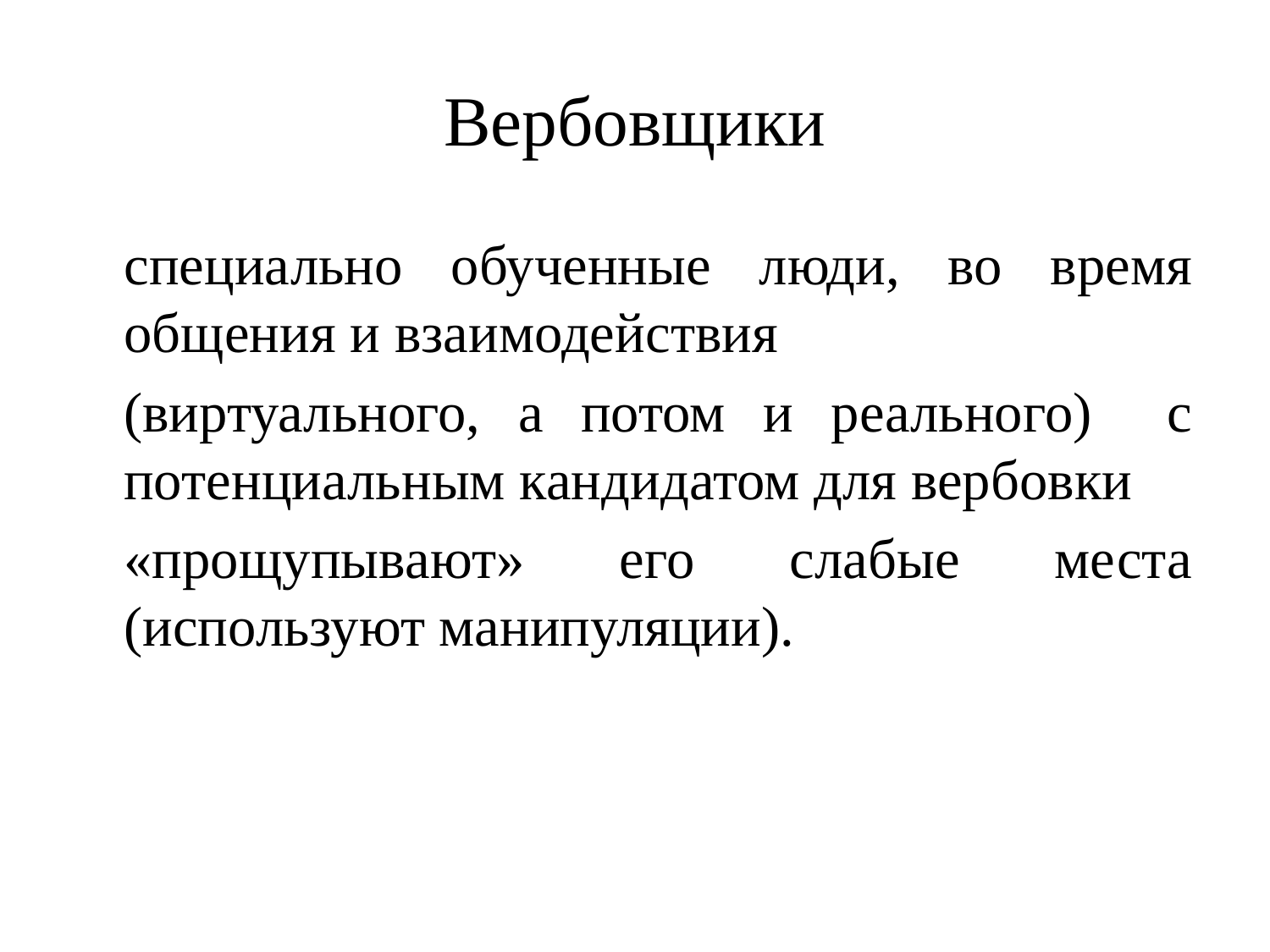

# Вербовщики
специально обученные люди, во время общения и взаимодействия
(виртуального, а потом и реального)  с потенциальным кандидатом для вербовки
«прощупывают» его слабые места (используют манипуляции).